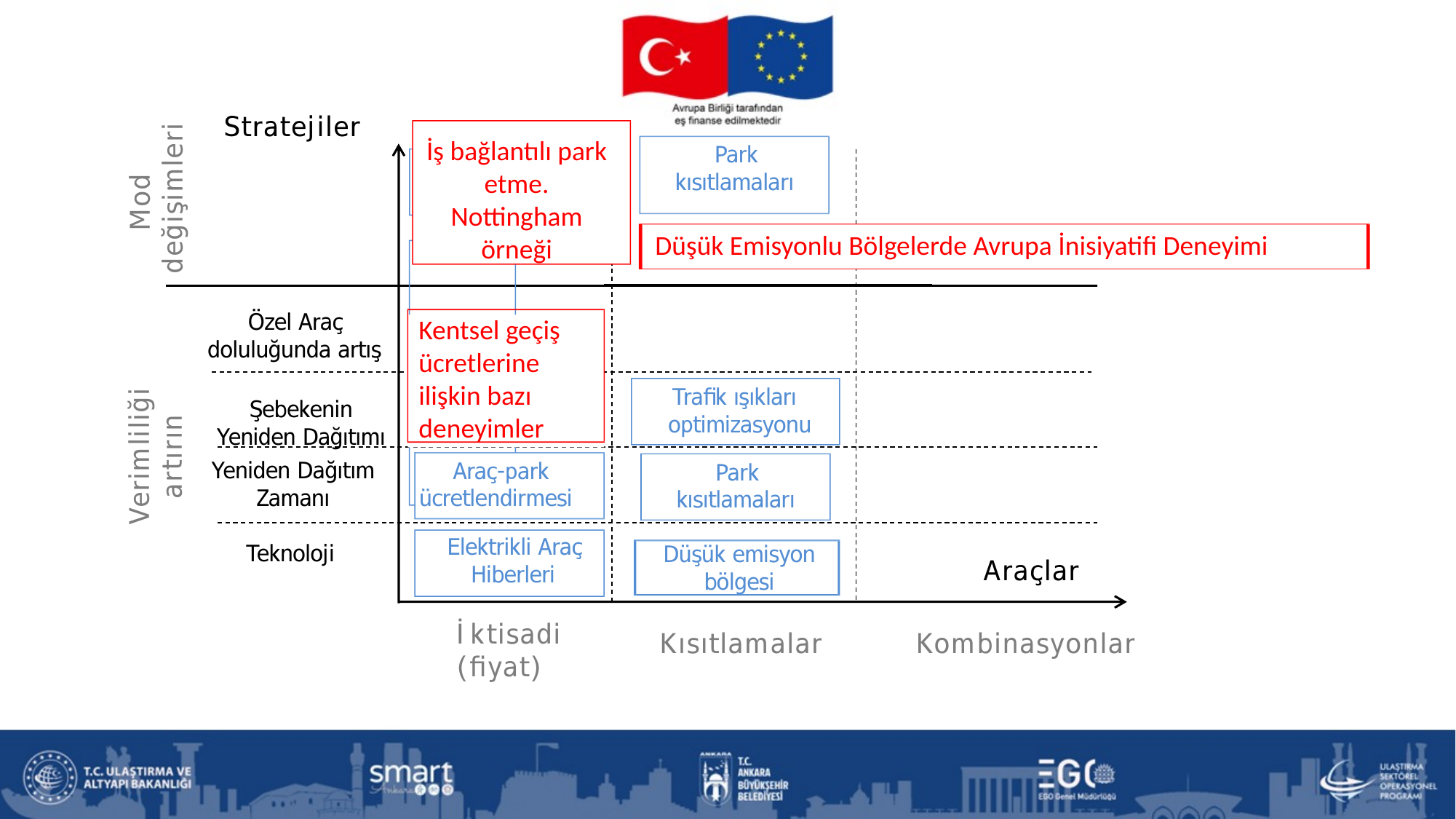

Stratejiler

İş bağlantılı park etme. Nottingham örneği

Park kısıtlamaları

Tarificación  aparcamiento
Mod değişimleri

Düşük Emisyonlu Bölgelerde Avrupa İnisiyatifi Deneyimi

Özel Araç doluluğunda artış

Peaje  urbano
Kentsel geçiş ücretlerine ilişkin bazı deneyimler

Trafik ışıkları optimizasyonu
Şebekenin Yeniden Dağıtımı
Verimliliği artırın

Yeniden Dağıtım Zamanı
Araç-park ücretlendirmesi
Park kısıtlamaları

Elektrikli Araç Hiberleri
Teknoloji
Düşük emisyon bölgesi

Araçlar
İktisadi
(fiyat)
Kısıtlamalar
Kombinasyonlar